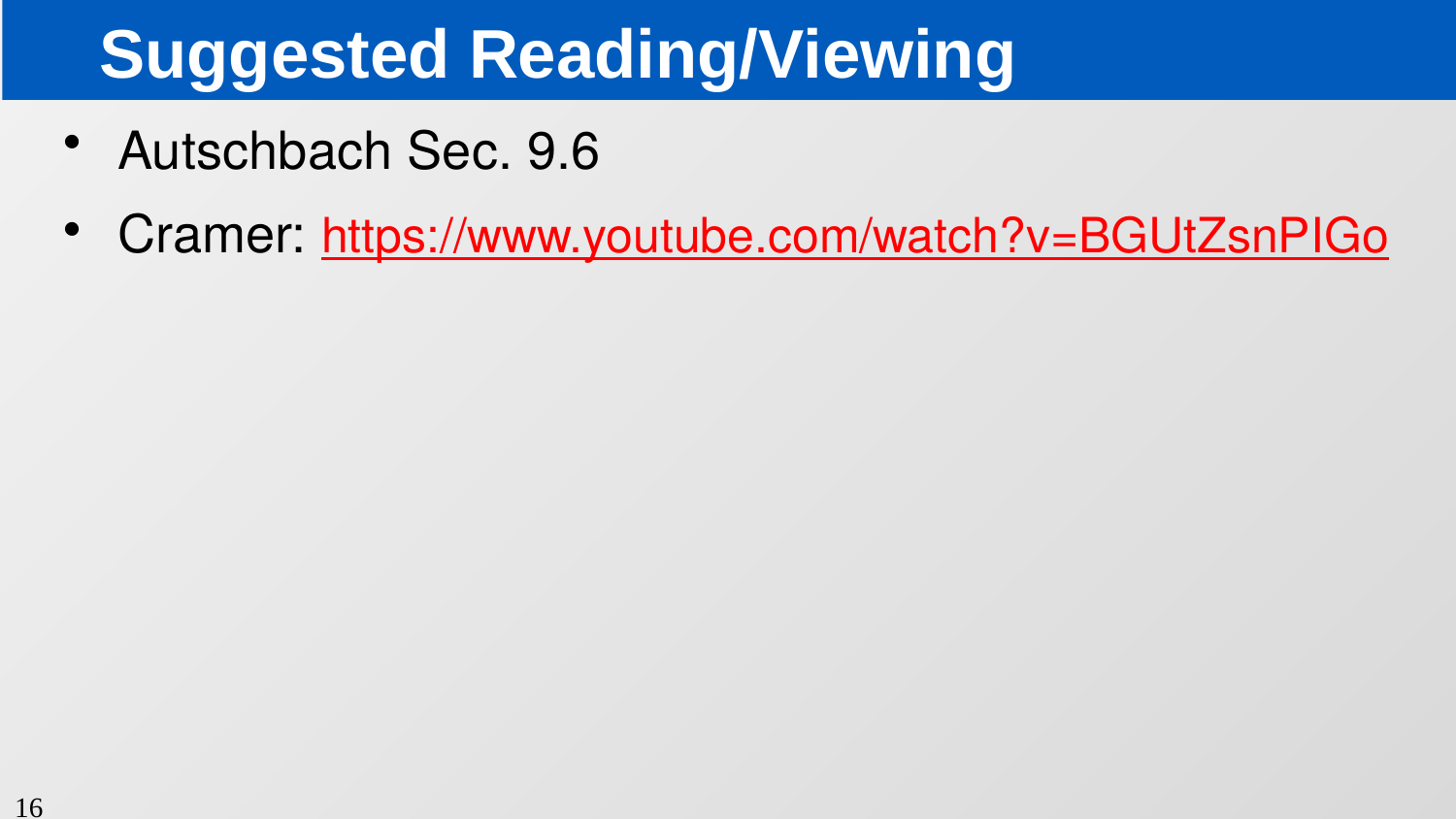

# Suggested Reading/Viewing
Autschbach Sec. 9.6
Cramer: https://www.youtube.com/watch?v=BGUtZsnPIGo

16